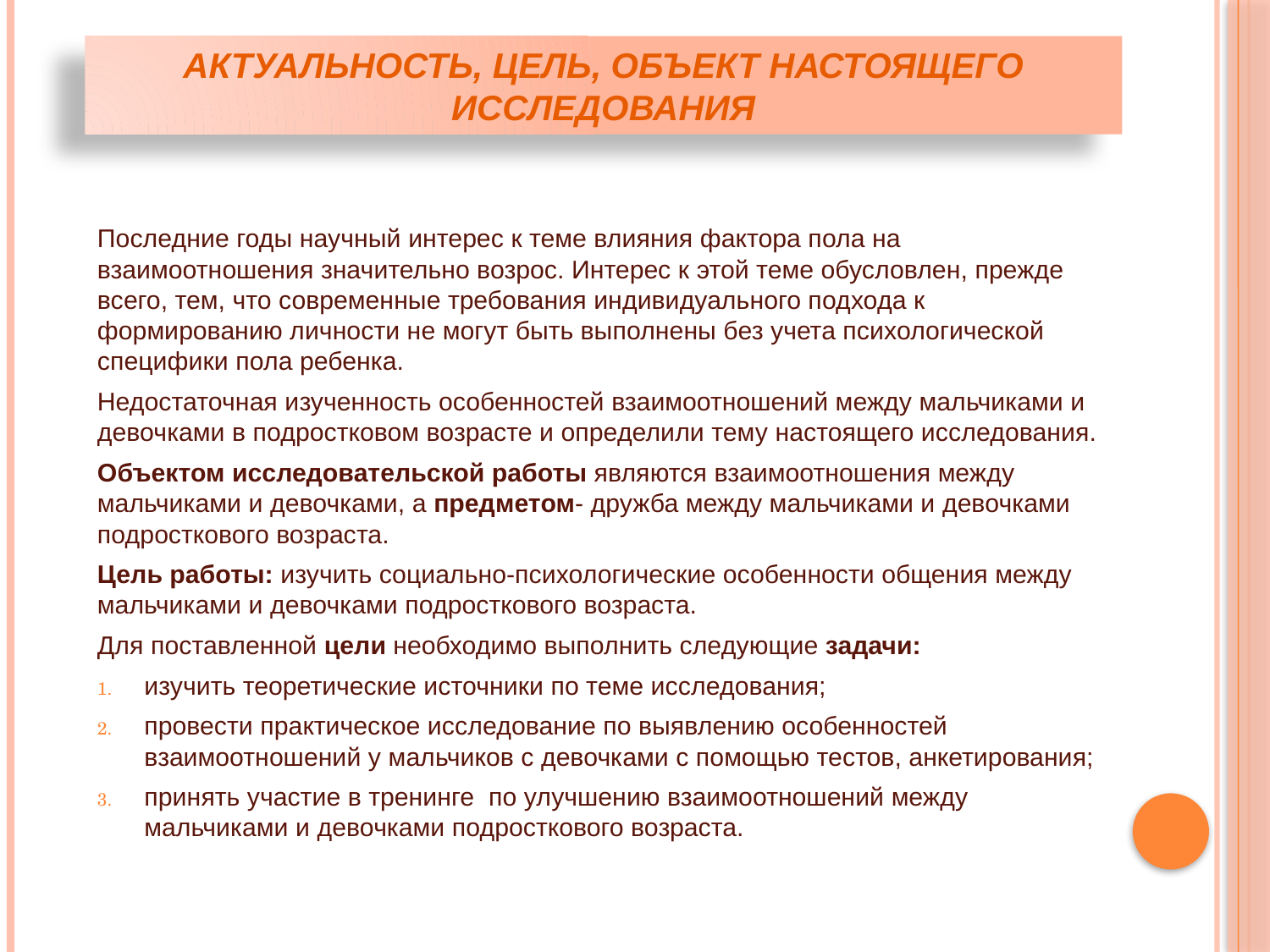

# АКТУАЛЬНОСТЬ, ЦЕЛЬ, ОБЪЕКТ НАСТОЯЩЕГО ИССЛЕДОВАНИЯ
Последние годы научный интерес к теме влияния фактора пола на взаимоотношения значительно возрос. Интерес к этой теме обусловлен, прежде всего, тем, что современные требования индивидуального подхода к формированию личности не могут быть выполнены без учета психологической специфики пола ребенка.
Недостаточная изученность особенностей взаимоотношений между мальчиками и девочками в подростковом возрасте и определили тему настоящего исследования.
Объектом исследовательской работы являются взаимоотношения между мальчиками и девочками, а предметом- дружба между мальчиками и девочками подросткового возраста.
Цель работы: изучить социально-психологические особенности общения между мальчиками и девочками подросткового возраста.
Для поставленной цели необходимо выполнить следующие задачи:
изучить теоретические источники по теме исследования;
провести практическое исследование по выявлению особенностей взаимоотношений у мальчиков с девочками с помощью тестов, анкетирования;
принять участие в тренинге  по улучшению взаимоотношений между мальчиками и девочками подросткового возраста.